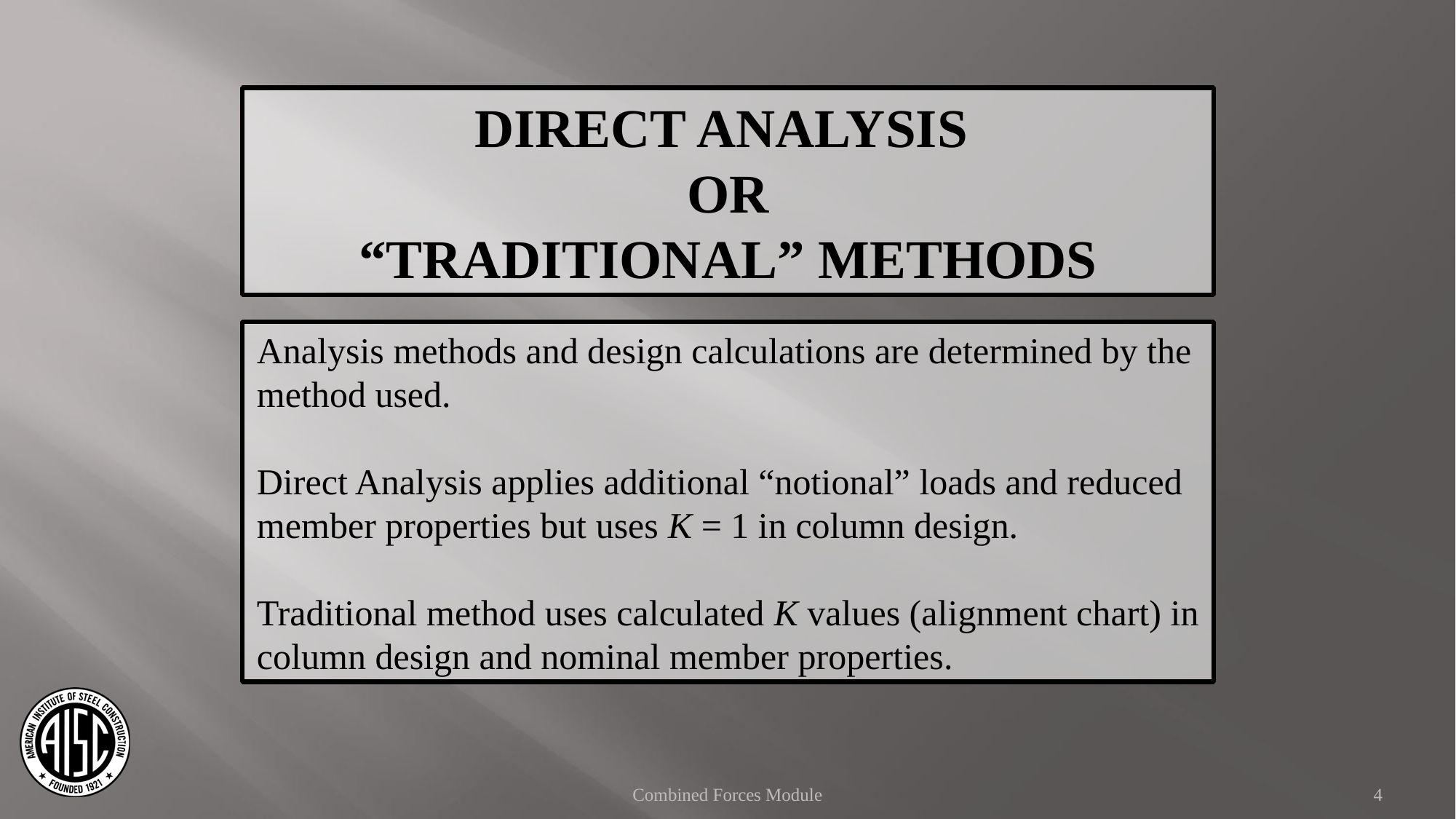

DIRECT ANALYSIS
OR
“TRADITIONAL” METHODS
Analysis methods and design calculations are determined by the method used.

Direct Analysis applies additional “notional” loads and reduced member properties but uses K = 1 in column design.

Traditional method uses calculated K values (alignment chart) in column design and nominal member properties.
Combined Forces Module
4